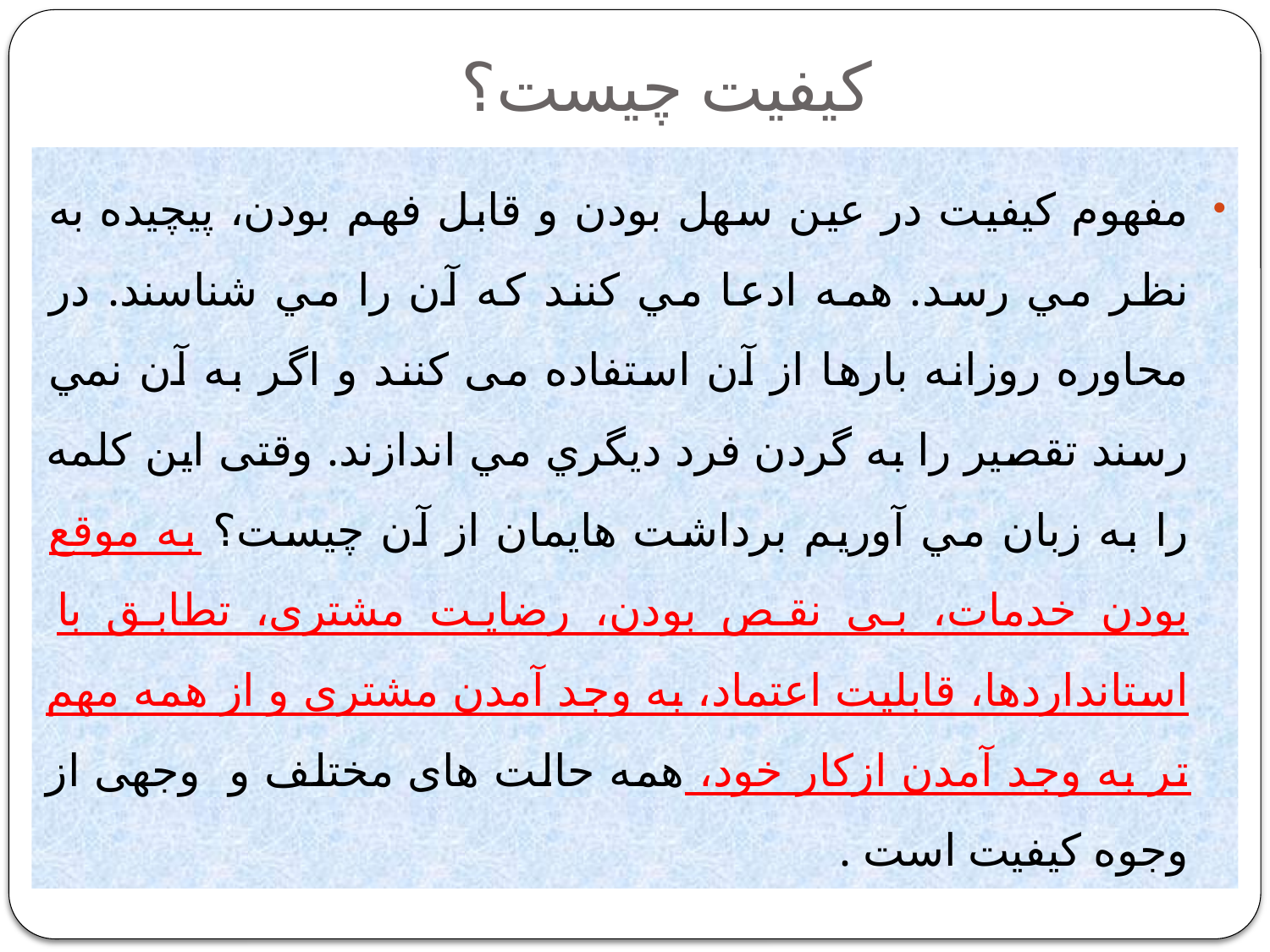

# کیفیت چیست؟
مفهوم كيفيت در عين سهل بودن و قابل فهم بودن، پيچيده به نظر مي رسد. همه ادعا مي كنند كه آن را مي شناسند. در محاوره روزانه بارها از آن استفاده می كنند و اگر به آن نمي رسند تقصير را به گردن فرد ديگري مي اندازند. وقتی اين كلمه را به زبان مي آوريم برداشت هايمان از آن چيست؟ به موقع بودن خدمات، بی نقص بودن، رضايت مشتری، تطابق با استانداردها، قابليت اعتماد، به وجد آمدن مشتری و از همه مهم تر به وجد آمدن ازكار خود، همه حالت های مختلف و  وجهی از وجوه كيفيت است .